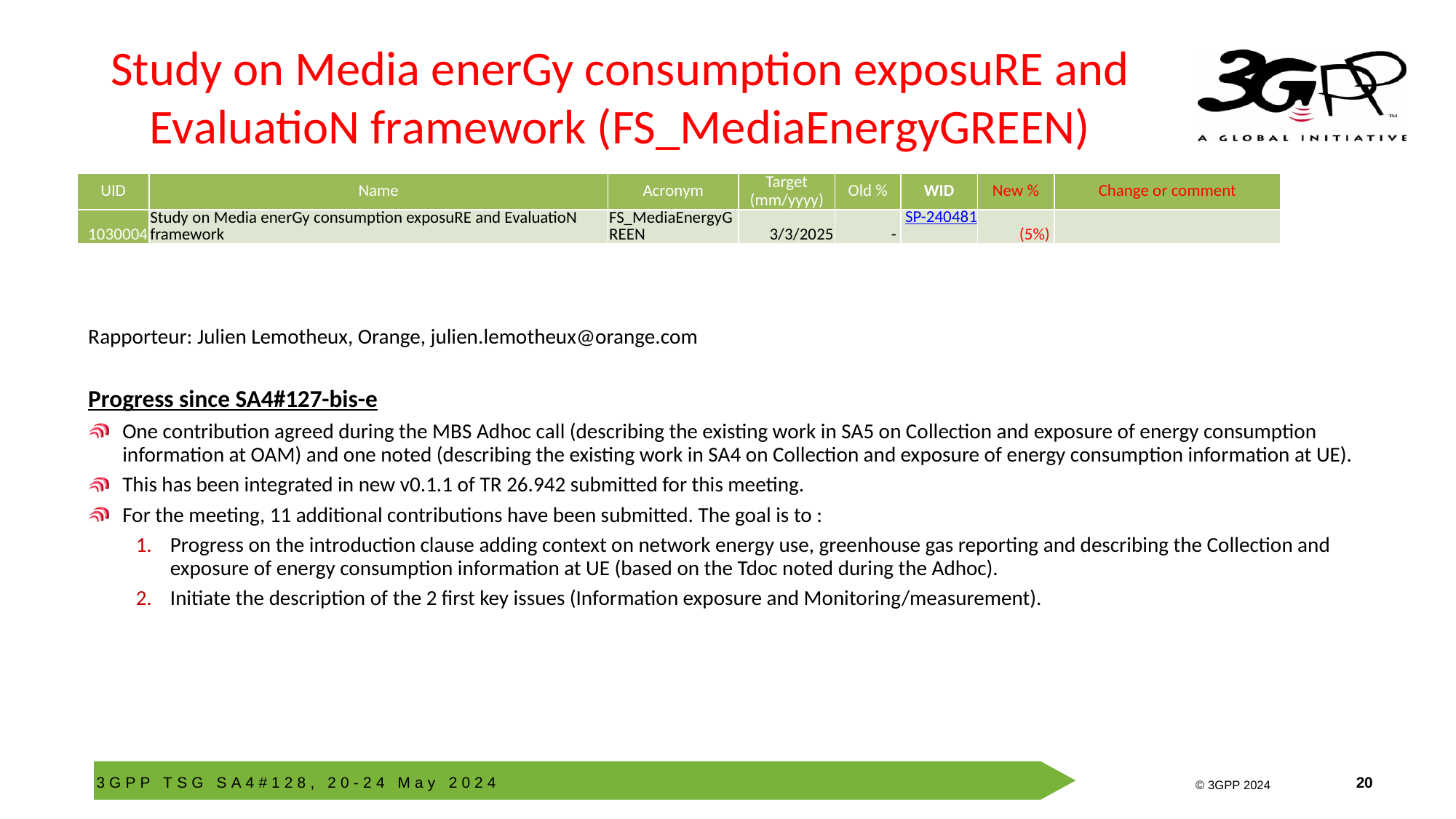

# Study on Media enerGy consumption exposuRE and EvaluatioN framework (FS_MediaEnergyGREEN)
| UID | Name | Acronym | Target (mm/yyyy) | Old % | WID | New % | Change or comment |
| --- | --- | --- | --- | --- | --- | --- | --- |
| 1030004 | Study on Media enerGy consumption exposuRE and EvaluatioN framework | FS\_MediaEnergyGREEN | 3/3/2025 | - | SP-240481 | (5%) |  |
Rapporteur: Julien Lemotheux, Orange, julien.lemotheux@orange.com

Progress since SA4#127-bis-e
One contribution agreed during the MBS Adhoc call (describing the existing work in SA5 on Collection and exposure of energy consumption information at OAM) and one noted (describing the existing work in SA4 on Collection and exposure of energy consumption information at UE).
This has been integrated in new v0.1.1 of TR 26.942 submitted for this meeting.
For the meeting, 11 additional contributions have been submitted. The goal is to :
Progress on the introduction clause adding context on network energy use, greenhouse gas reporting and describing the Collection and exposure of energy consumption information at UE (based on the Tdoc noted during the Adhoc).
Initiate the description of the 2 first key issues (Information exposure and Monitoring/measurement).